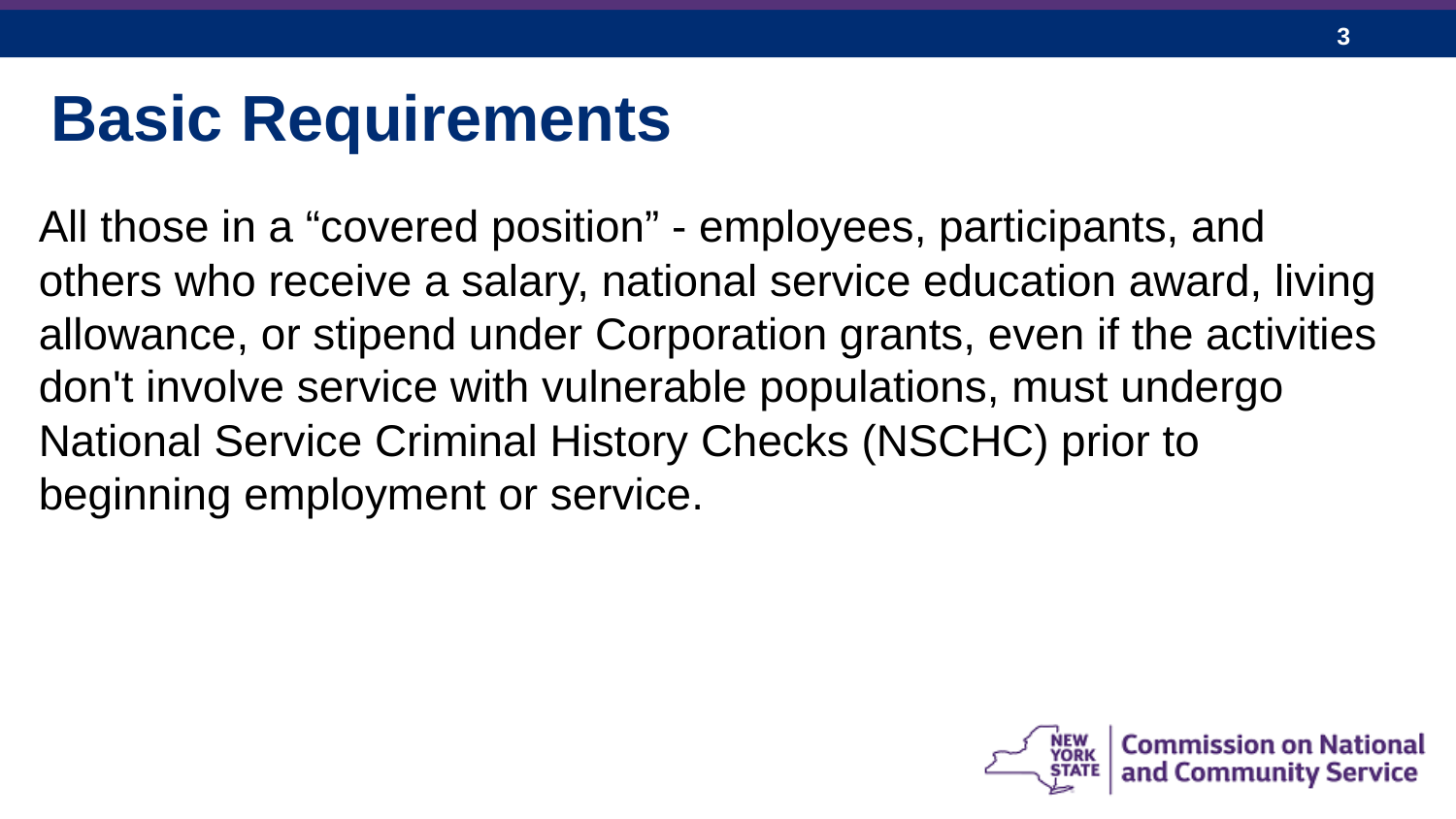

Basic Requirements
All those in a “covered position” - employees, participants, and others who receive a salary, national service education award, living allowance, or stipend under Corporation grants, even if the activities don't involve service with vulnerable populations, must undergo National Service Criminal History Checks (NSCHC) prior to beginning employment or service.